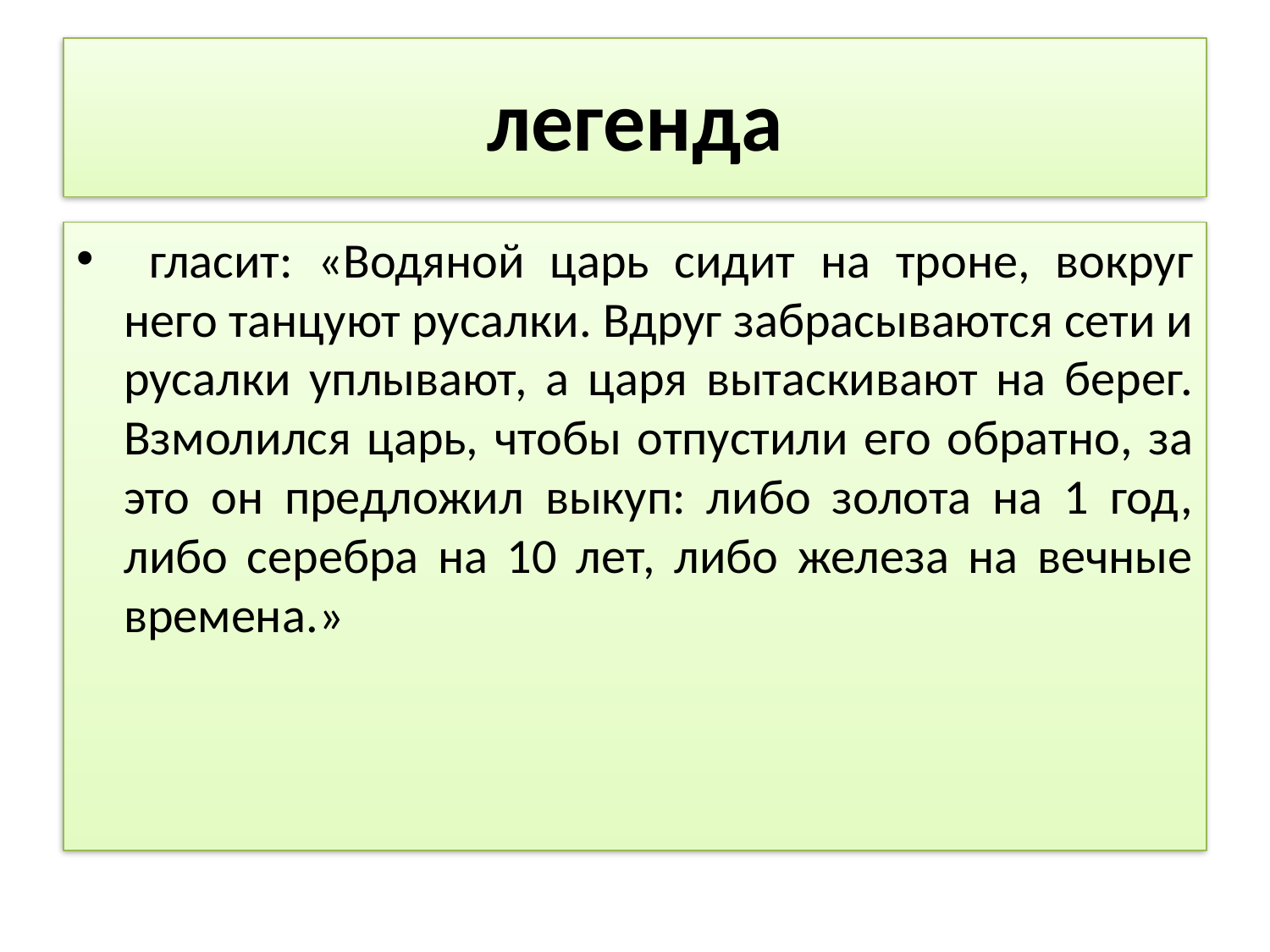

# легенда
 гласит: «Водяной царь сидит на троне, вокруг него танцуют русалки. Вдруг забрасываются сети и русалки уплывают, а царя вытаскивают на берег. Взмолился царь, чтобы отпустили его обратно, за это он предложил выкуп: либо золота на 1 год, либо серебра на 10 лет, либо железа на вечные времена.»